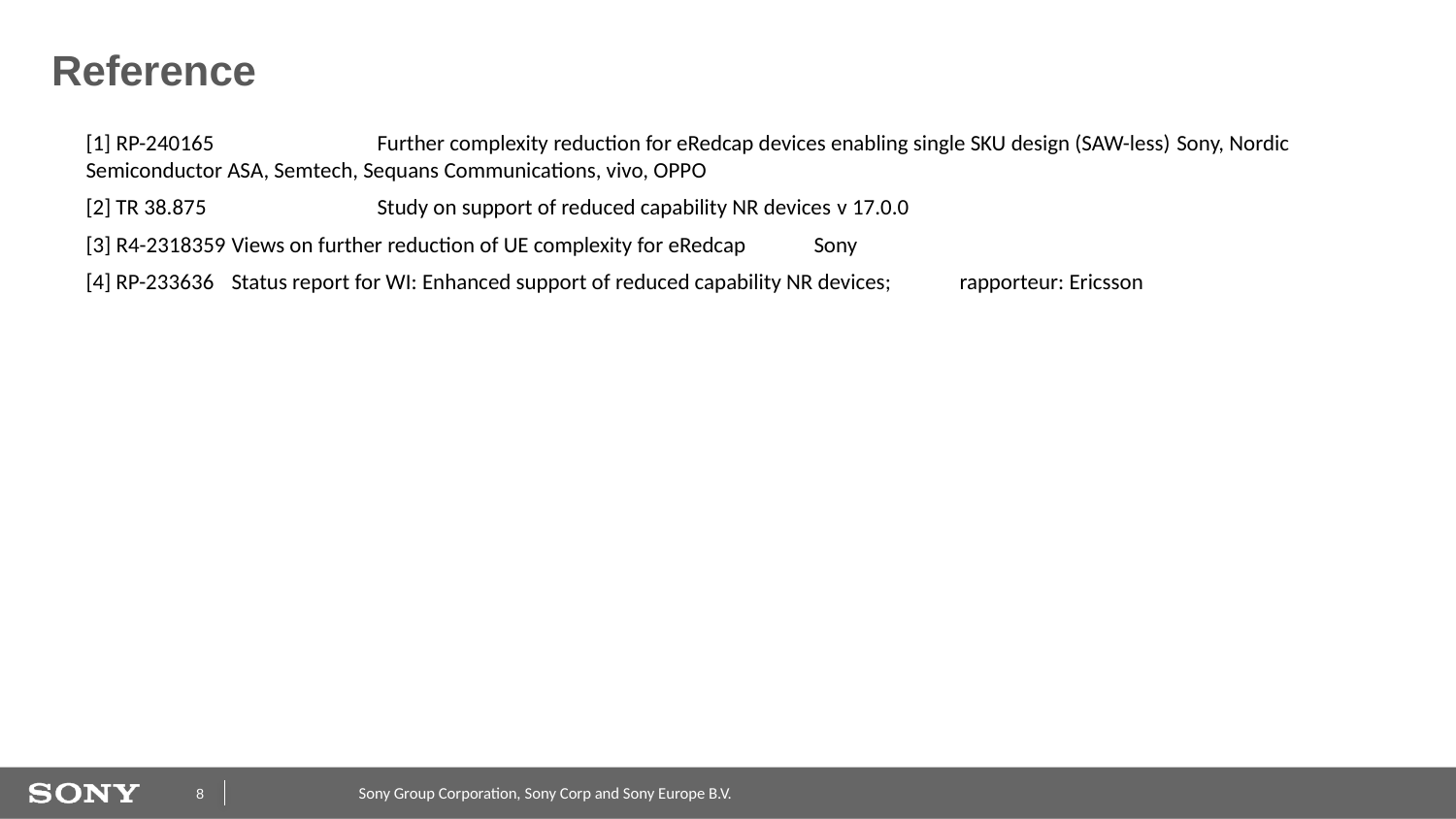

# Reference
[1] RP-240165		Further complexity reduction for eRedcap devices enabling single SKU design (SAW-less) Sony, Nordic Semiconductor ASA, Semtech, Sequans Communications, vivo, OPPO
[2] TR 38.875 		Study on support of reduced capability NR devices v 17.0.0
[3] R4-2318359	Views on further reduction of UE complexity for eRedcap 	Sony
[4] RP-233636 	Status report for WI: Enhanced support of reduced capability NR devices; 	rapporteur: Ericsson